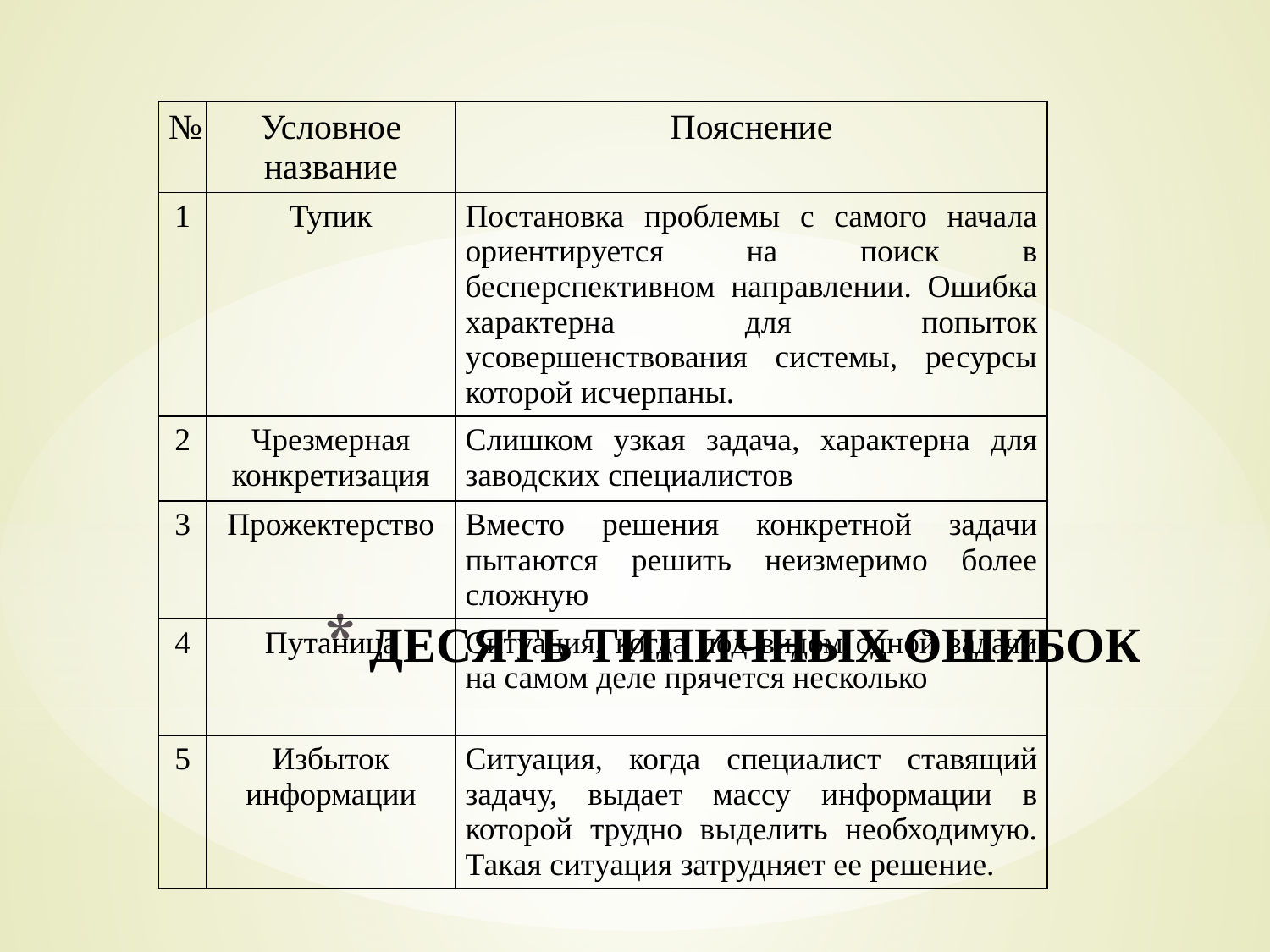

| № | Условное название | Пояснение |
| --- | --- | --- |
| 1 | Тупик | Постановка проблемы с самого начала ориентируется на поиск в бесперспективном направлении. Ошибка характерна для попыток усовершенствования системы, ресурсы которой исчерпаны. |
| 2 | Чрезмерная конкретизация | Слишком узкая задача, характерна для заводских специалистов |
| 3 | Прожектерство | Вместо решения конкретной задачи пытаются решить неизмеримо более сложную |
| 4 | Путаница | Ситуация, когда под видом одной задачи на самом деле прячется несколько |
| 5 | Избыток информации | Ситуация, когда специалист ставящий задачу, выдает массу информации в которой трудно выделить необходимую. Такая ситуация затрудняет ее решение. |
# ДЕСЯТЬ ТИПИЧНЫХ ОШИБОК